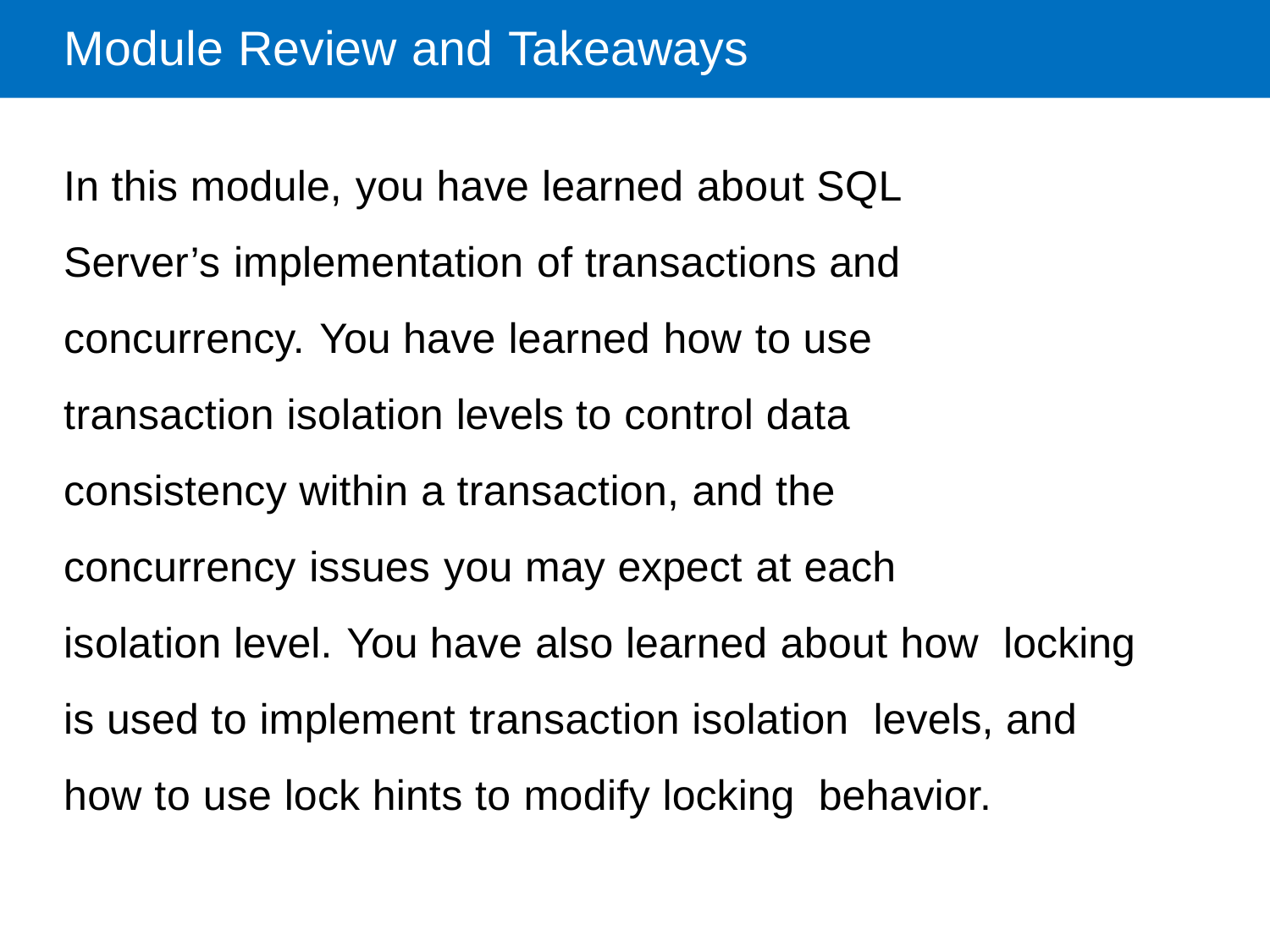

Module Review and Takeaways

In this module, you have learned about SQL  Server’s implementation of transactions and  concurrency. You have learned how to use  transaction isolation levels to control data  consistency within a transaction, and the  concurrency issues you may expect at each
isolation level. You have also learned about how  locking is used to implement transaction isolation  levels, and how to use lock hints to modify locking  behavior.